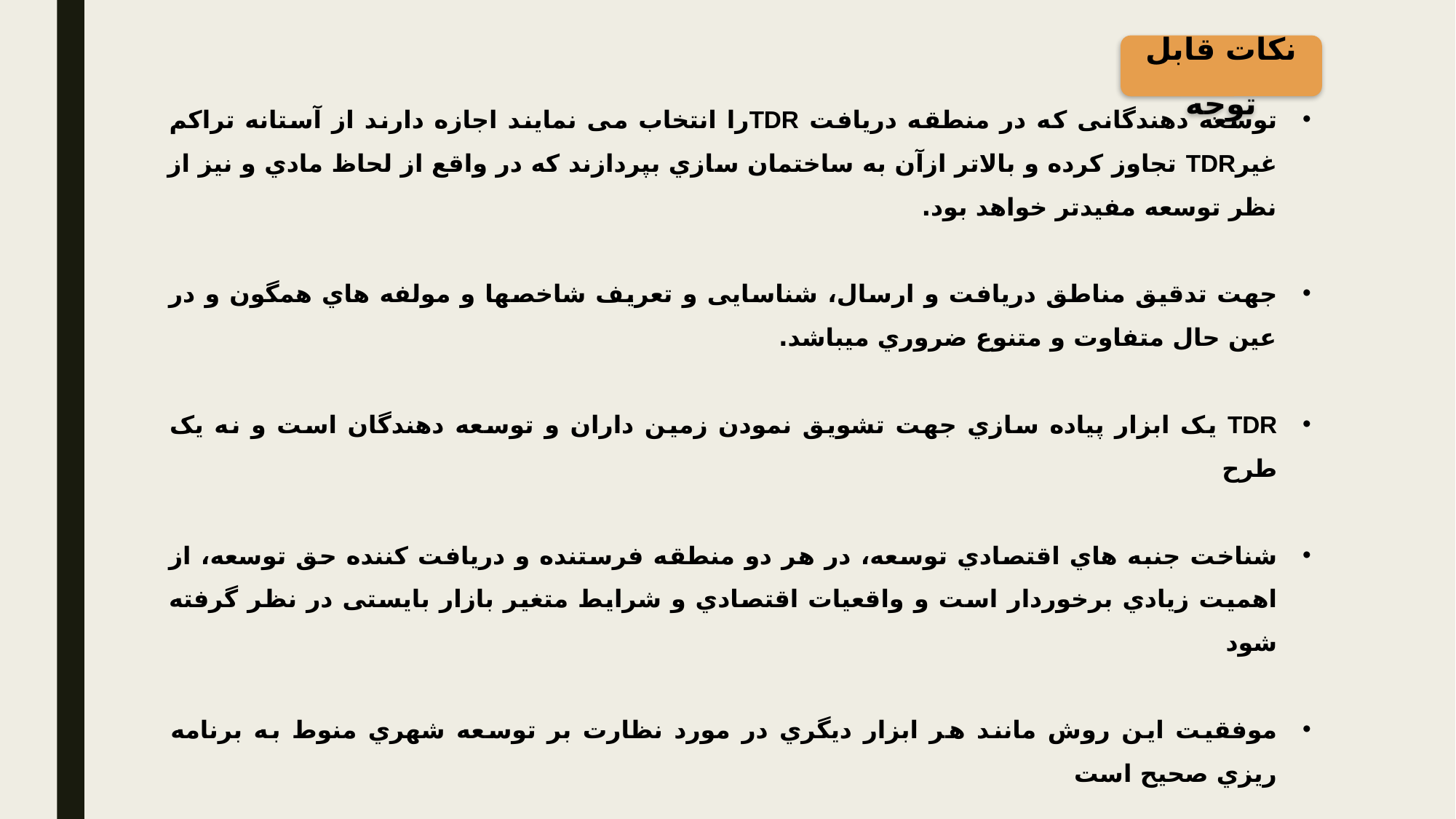

نکات قابل توجه

توسعه دهندگانی که در منطقه دریافت TDRرا انتخاب می نمایند اجازه دارند از آستانه تراکم غیرTDR تجاوز کرده و بالاتر ازآن به ساختمان سازي بپردازند که در واقع از لحاظ مادي و نیز از نظر توسعه مفیدتر خواهد بود.

جهت تدقیق مناطق دریافت و ارسال، شناسایی و تعریف شاخصها و مولفه هاي همگون و در عین حال متفاوت و متنوع ضروري میباشد.

TDR یک ابزار پیاده سازي جهت تشویق نمودن زمین داران و توسعه دهندگان است و نه یک طرح

شناخت جنبه هاي اقتصادي توسعه، در هر دو منطقه فرستنده و دریافت کننده حق توسعه، از اهمیت زیادي برخوردار است و واقعیات اقتصادي و شرایط متغیر بازار بایستی در نظر گرفته شود

موفقیت این روش مانند هر ابزار دیگري در مورد نظارت بر توسعه شهري منوط به برنامه ریزي صحیح است